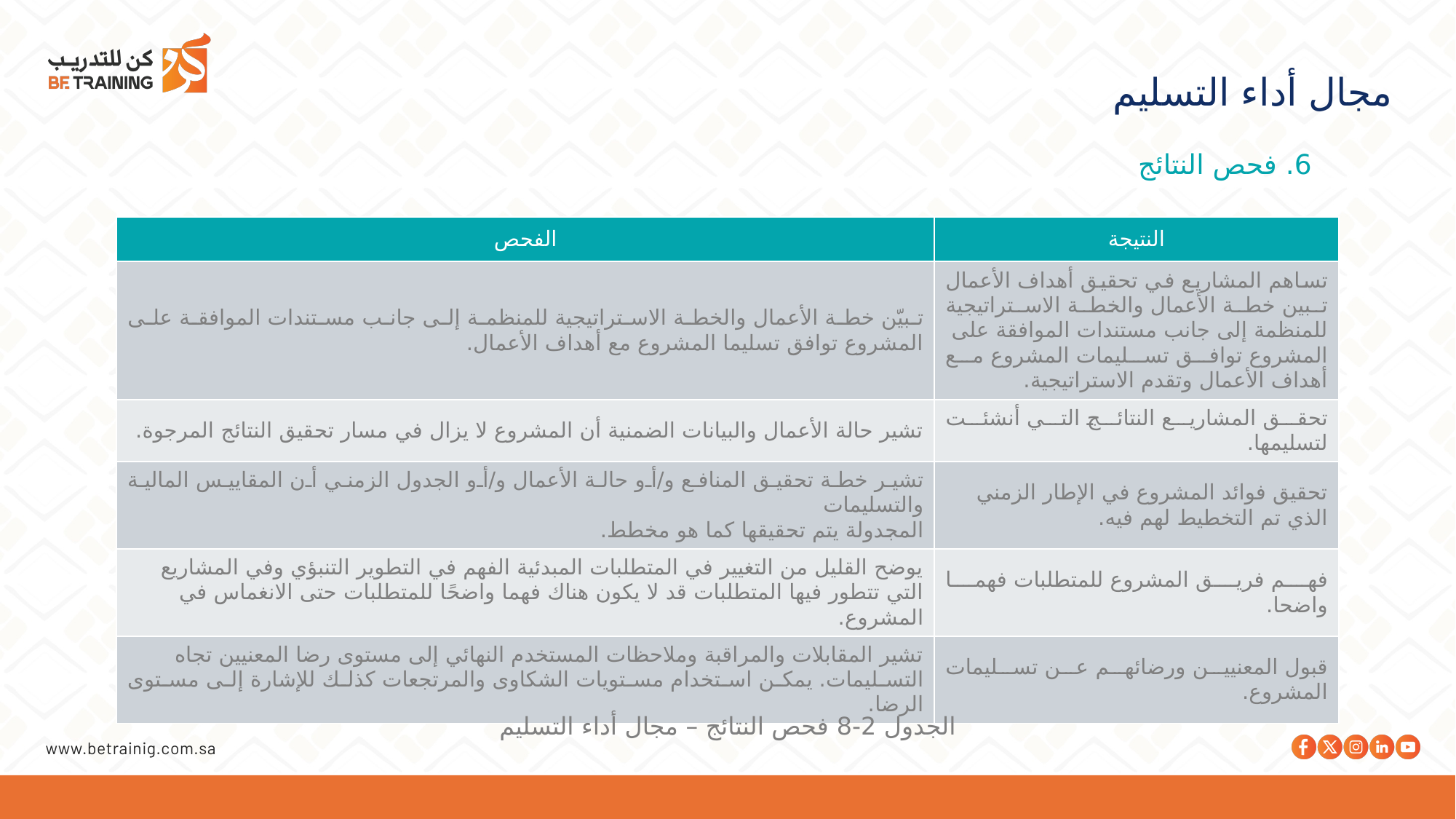

مجال أداء التسليم
6. فحص النتائج
| الفحص | النتيجة |
| --- | --- |
| تبيّن خطة الأعمال والخطة الاستراتيجية للمنظمة إلى جانب مستندات الموافقة على المشروع توافق تسليما المشروع مع أهداف الأعمال. | تساهم المشاريع في تحقيق أهداف الأعمال تبين خطة الأعمال والخطة الاستراتيجية للمنظمة إلى جانب مستندات الموافقة على المشروع توافق تسليمات المشروع مع أهداف الأعمال وتقدم الاستراتيجية. |
| تشير حالة الأعمال والبيانات الضمنية أن المشروع لا يزال في مسار تحقيق النتائج المرجوة. | تحقق المشاريع النتائج التي أنشئت لتسليمها. |
| تشير خطة تحقيق المنافع و/أو حالة الأعمال و/أو الجدول الزمني أن المقاييس المالية والتسليمات المجدولة يتم تحقيقها كما هو مخطط. | تحقيق فوائد المشروع في الإطار الزمني الذي تم التخطيط لهم فيه. |
| يوضح القليل من التغيير في المتطلبات المبدئية الفهم في التطوير التنبؤي وفي المشاريع التي تتطور فيها المتطلبات قد لا يكون هناك فهما واضحًا للمتطلبات حتى الانغماس في المشروع. | فهم فريق المشروع للمتطلبات فهما واضحا. |
| تشير المقابلات والمراقبة وملاحظات المستخدم النهائي إلى مستوى رضا المعنيين تجاه التسليمات. يمكن استخدام مستويات الشكاوى والمرتجعات كذلك للإشارة إلى مستوى الرضا. | قبول المعنيين ورضائهم عن تسليمات المشروع. |
الجدول 2-8 فحص النتائج – مجال أداء التسليم